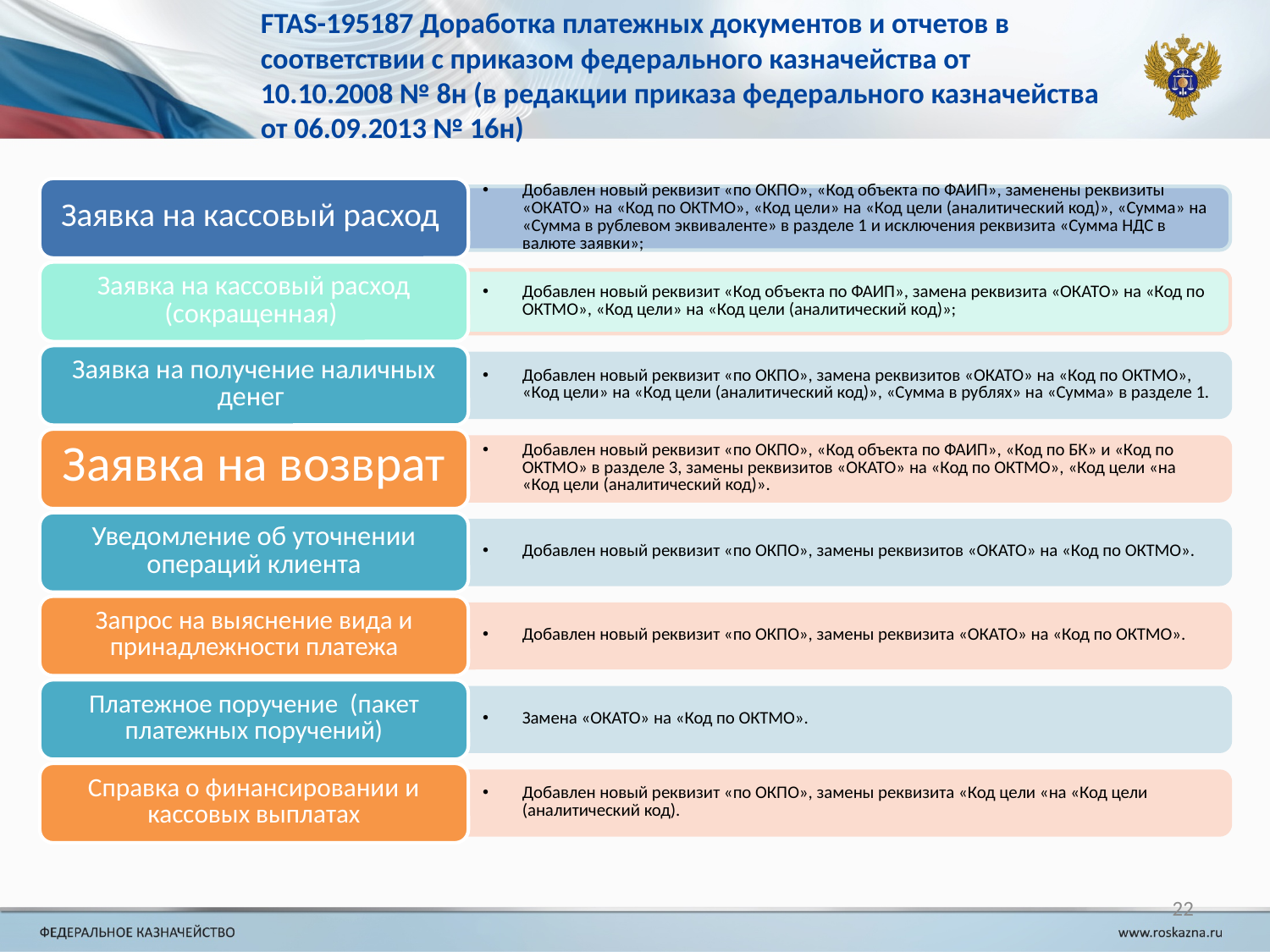

# FTAS-195187 Доработка платежных документов и отчетов в соответствии с приказом федерального казначейства от 10.10.2008 № 8н (в редакции приказа федерального казначейства от 06.09.2013 № 16н)
Заявка на кассовый расход
Добавлен новый реквизит «по ОКПО», «Код объекта по ФАИП», заменены реквизиты «ОКАТО» на «Код по ОКТМО», «Код цели» на «Код цели (аналитический код)», «Сумма» на «Сумма в рублевом эквиваленте» в разделе 1 и исключения реквизита «Сумма НДС в валюте заявки»;
Заявка на кассовый расход (сокращенная)
Добавлен новый реквизит «Код объекта по ФАИП», замена реквизита «ОКАТО» на «Код по ОКТМО», «Код цели» на «Код цели (аналитический код)»;
Заявка на получение наличных денег
Добавлен новый реквизит «по ОКПО», замена реквизитов «ОКАТО» на «Код по ОКТМО», «Код цели» на «Код цели (аналитический код)», «Сумма в рублях» на «Сумма» в разделе 1.
Замена «ОКАТО» на «Код по ОКТМО».
Добавлен новый реквизит «по ОКПО», «Код объекта по ФАИП», «Код по БК» и «Код по ОКТМО» в разделе 3, замены реквизитов «ОКАТО» на «Код по ОКТМО», «Код цели «на «Код цели (аналитический код)».
Уведомление об уточнении операций клиента
Добавлен новый реквизит «по ОКПО», замены реквизитов «ОКАТО» на «Код по ОКТМО».
Запрос на выяснение вида и принадлежности платежа
Добавлен новый реквизит «по ОКПО», замены реквизита «ОКАТО» на «Код по ОКТМО».
Платежное поручение  (пакет платежных поручений)
Заявка на возврат
Добавлен новый реквизит «по ОКПО», замены реквизита «Код цели «на «Код цели (аналитический код).
Справка о финансировании и кассовых выплатах
22